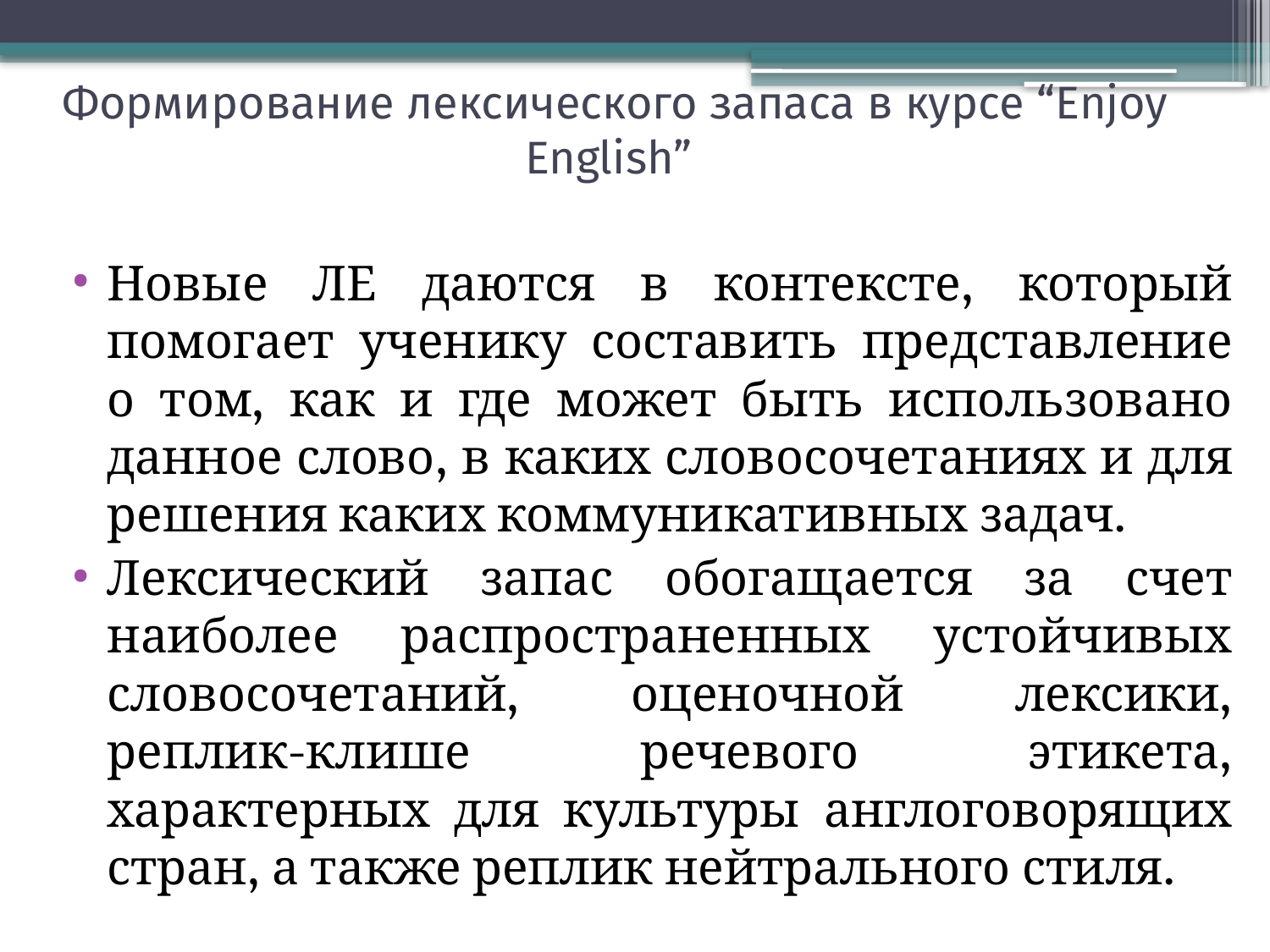

# Формирование лексического запаса в курсе “Enjoy English”
Новые ЛЕ даются в контексте, который помогает ученику составить представление о том, как и где может быть использовано данное слово, в каких словосочетаниях и для решения каких коммуникативных задач.
Лексический запас обогащается за счет наиболее распространенных устойчивых словосочетаний, оценочной лексики, реплик-клише речевого этикета, характерных для культуры англоговорящих стран, а также реплик нейтрального стиля.